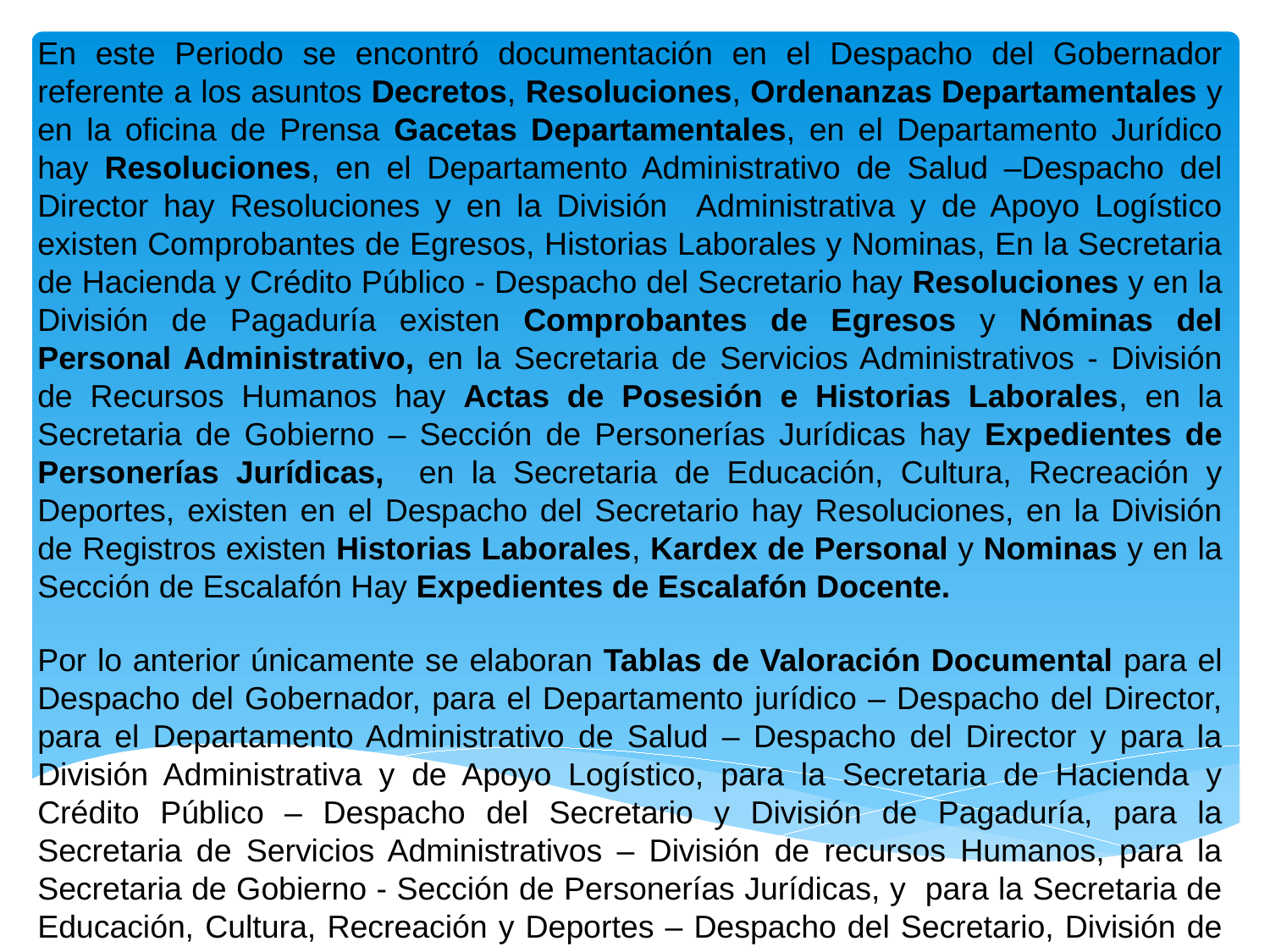

En este Periodo se encontró documentación en el Despacho del Gobernador referente a los asuntos Decretos, Resoluciones, Ordenanzas Departamentales y en la oficina de Prensa Gacetas Departamentales, en el Departamento Jurídico hay Resoluciones, en el Departamento Administrativo de Salud –Despacho del Director hay Resoluciones y en la División  Administrativa y de Apoyo Logístico existen Comprobantes de Egresos, Historias Laborales y Nominas, En la Secretaria de Hacienda y Crédito Público - Despacho del Secretario hay Resoluciones y en la División de Pagaduría existen Comprobantes de Egresos y Nóminas del Personal Administrativo, en la Secretaria de Servicios Administrativos - División de Recursos Humanos hay Actas de Posesión e Historias Laborales, en la Secretaria de Gobierno – Sección de Personerías Jurídicas hay Expedientes de Personerías Jurídicas,  en la Secretaria de Educación, Cultura, Recreación y Deportes, existen en el Despacho del Secretario hay Resoluciones, en la División de Registros existen Historias Laborales, Kardex de Personal y Nominas y en la Sección de Escalafón Hay Expedientes de Escalafón Docente.

Por lo anterior únicamente se elaboran Tablas de Valoración Documental para el Despacho del Gobernador, para el Departamento jurídico – Despacho del Director, para el Departamento Administrativo de Salud – Despacho del Director y para la División Administrativa y de Apoyo Logístico, para la Secretaria de Hacienda y Crédito Público – Despacho del Secretario y División de Pagaduría, para la Secretaria de Servicios Administrativos – División de recursos Humanos, para la Secretaria de Gobierno - Sección de Personerías Jurídicas, y  para la Secretaria de Educación, Cultura, Recreación y Deportes – Despacho del Secretario, División de Registro y la Sección de Escalafón.